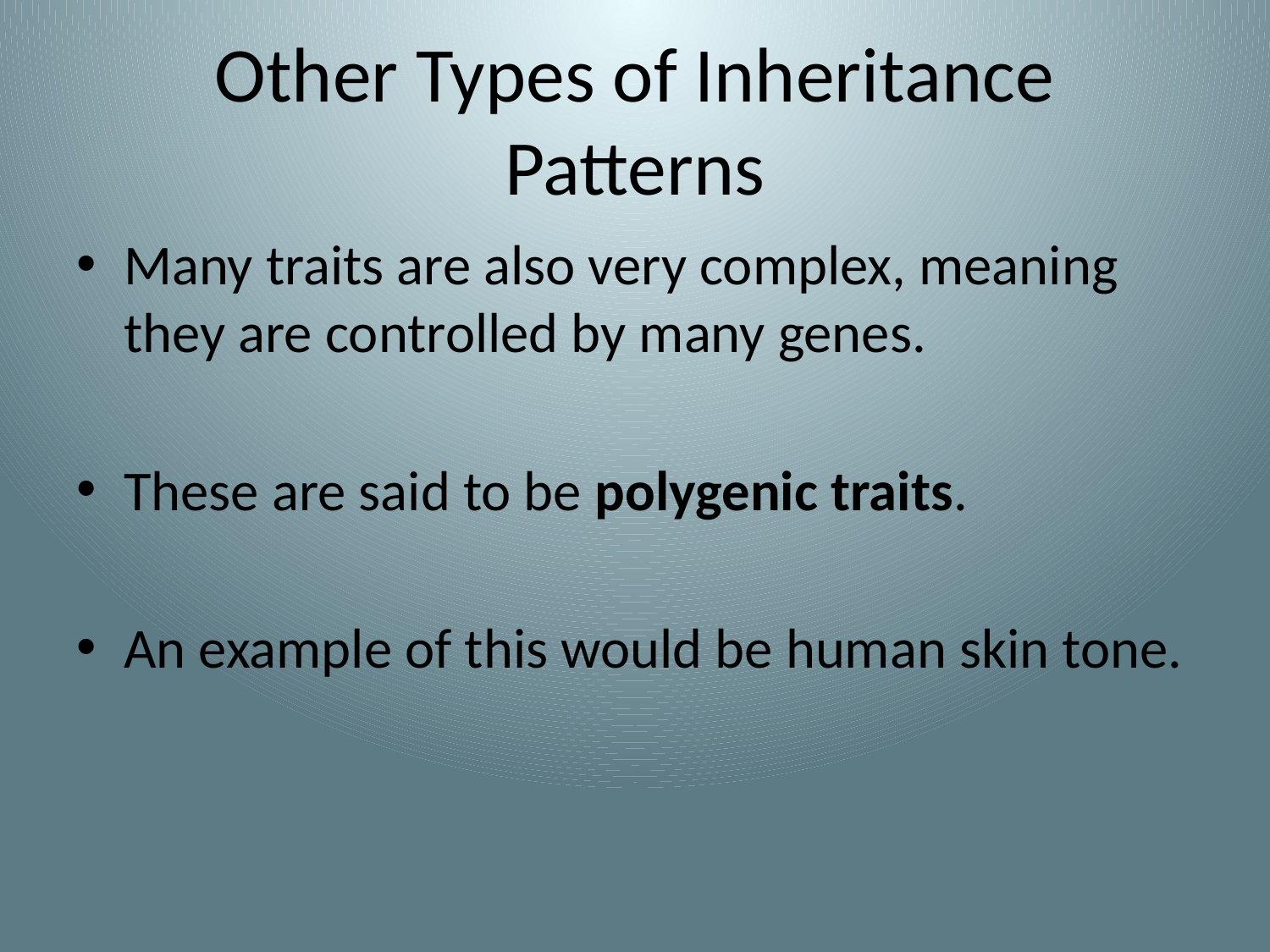

# Other Types of Inheritance Patterns
Many traits are also very complex, meaning they are controlled by many genes.

These are said to be polygenic traits.

An example of this would be human skin tone.